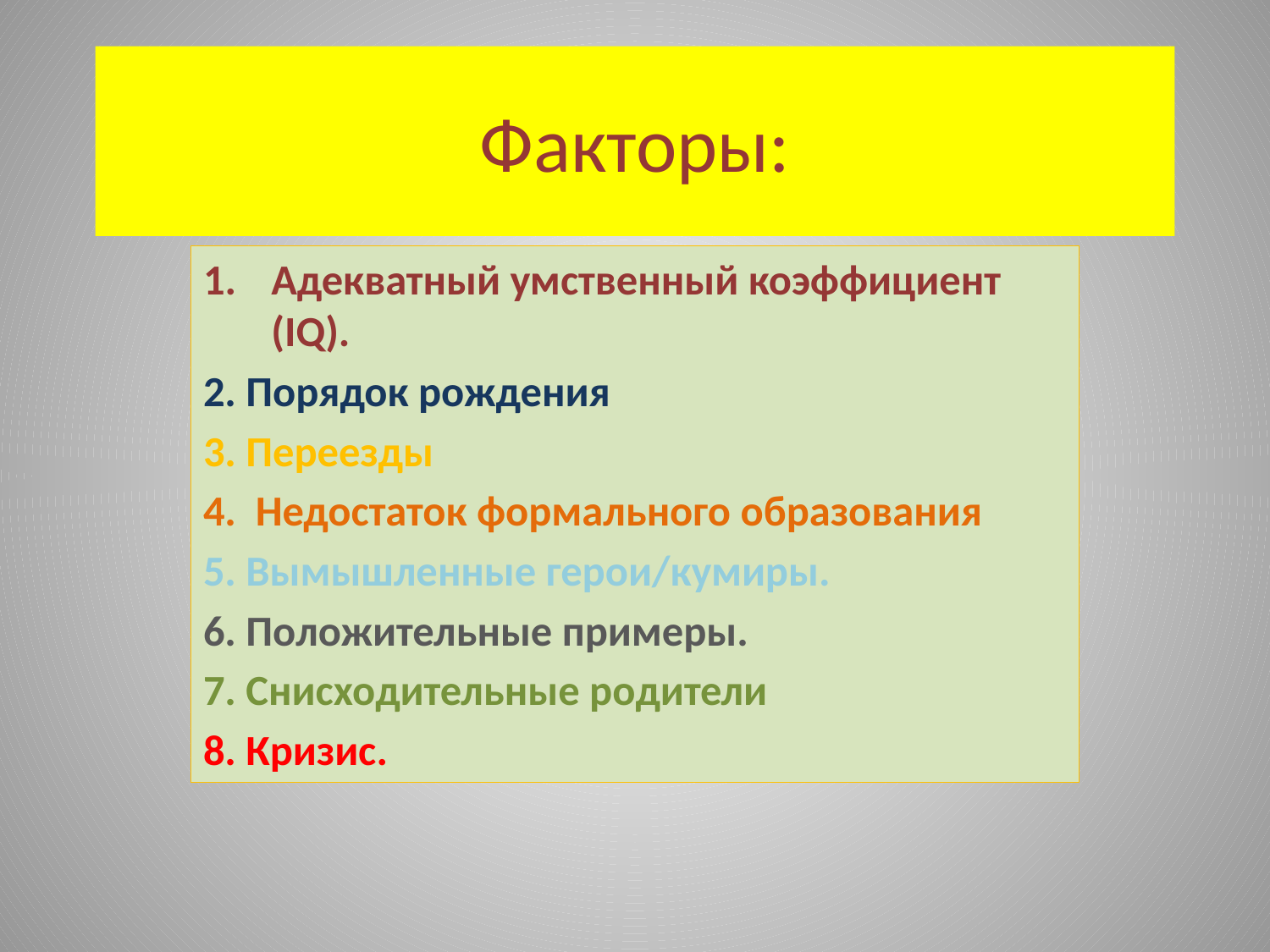

# Факторы:
Адекватный умственный коэффициент (IQ).
2. Порядок рождения
3. Переезды
4.  Недостаток формального образования
5. Вымышленные герои/кумиры.
6. Положительные примеры.
7. Снисходительные родители
8. Кризис.